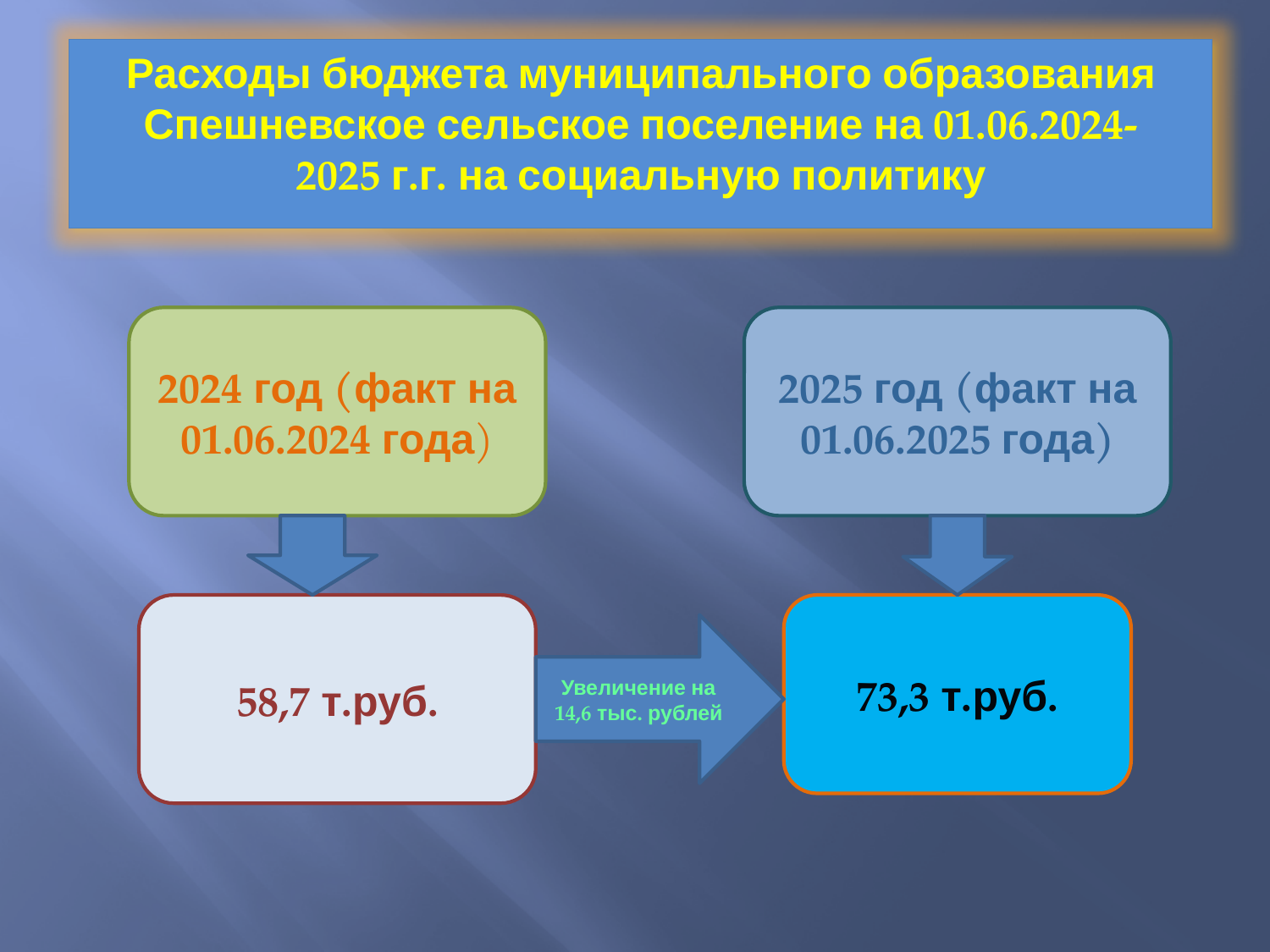

Расходы бюджета муниципального образования Спешневское сельское поселение на 01.06.2024-
2025 г.г. на социальную политику
2024 год (факт на 01.06.2024 года)
2025 год (факт на 01.06.2025 года)

58,7 т.руб.
73,3 т.руб.
Увеличение на 14,6 тыс. рублей